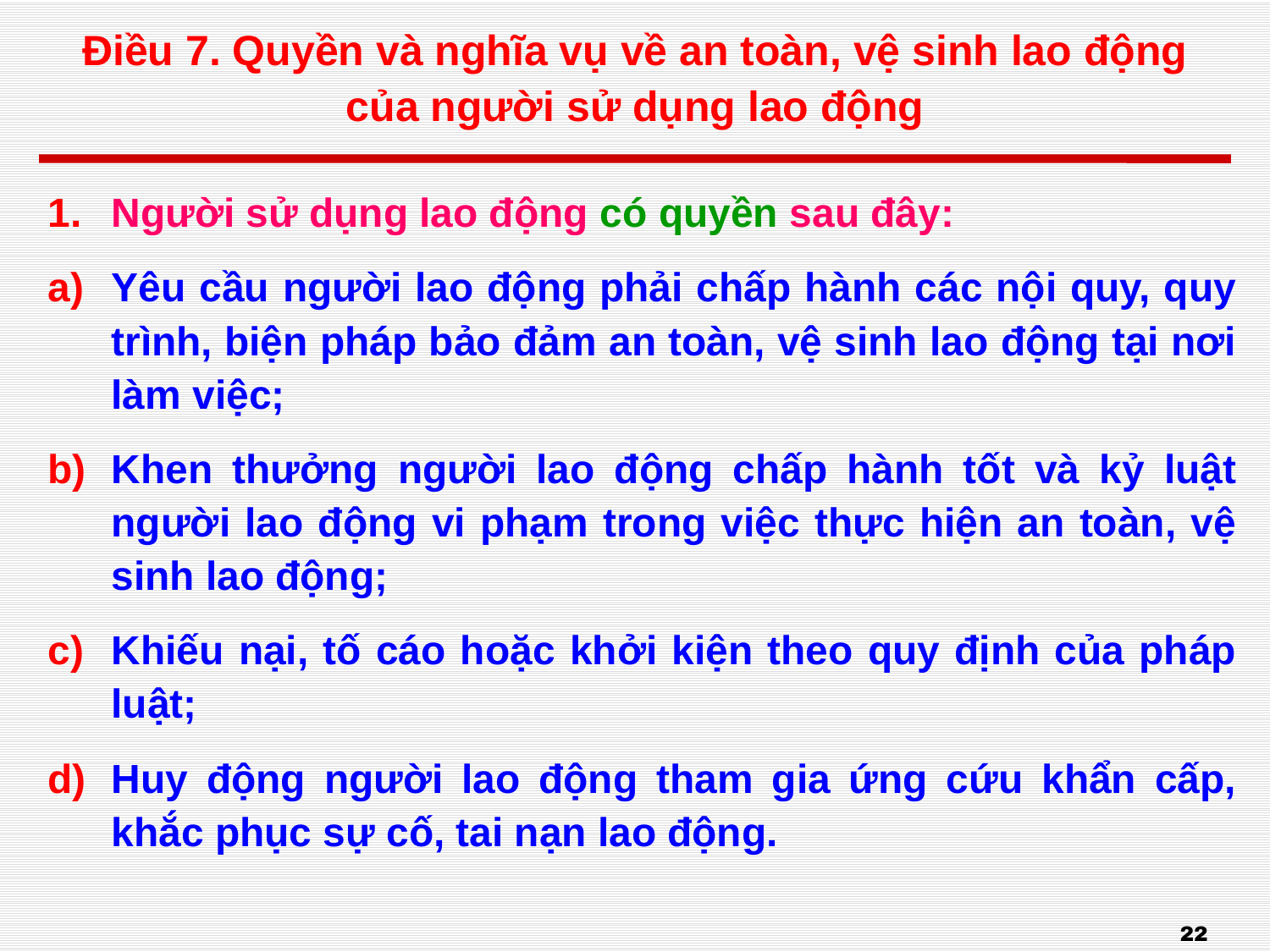

# Điều 7. Quyền và nghĩa vụ về an toàn, vệ sinh lao động của người sử dụng lao động
Người sử dụng lao động có quyền sau đây:
Yêu cầu người lao động phải chấp hành các nội quy, quy trình, biện pháp bảo đảm an toàn, vệ sinh lao động tại nơi làm việc;
Khen thưởng người lao động chấp hành tốt và kỷ luật người lao động vi phạm trong việc thực hiện an toàn, vệ sinh lao động;
Khiếu nại, tố cáo hoặc khởi kiện theo quy định của pháp luật;
Huy động người lao động tham gia ứng cứu khẩn cấp, khắc phục sự cố, tai nạn lao động.